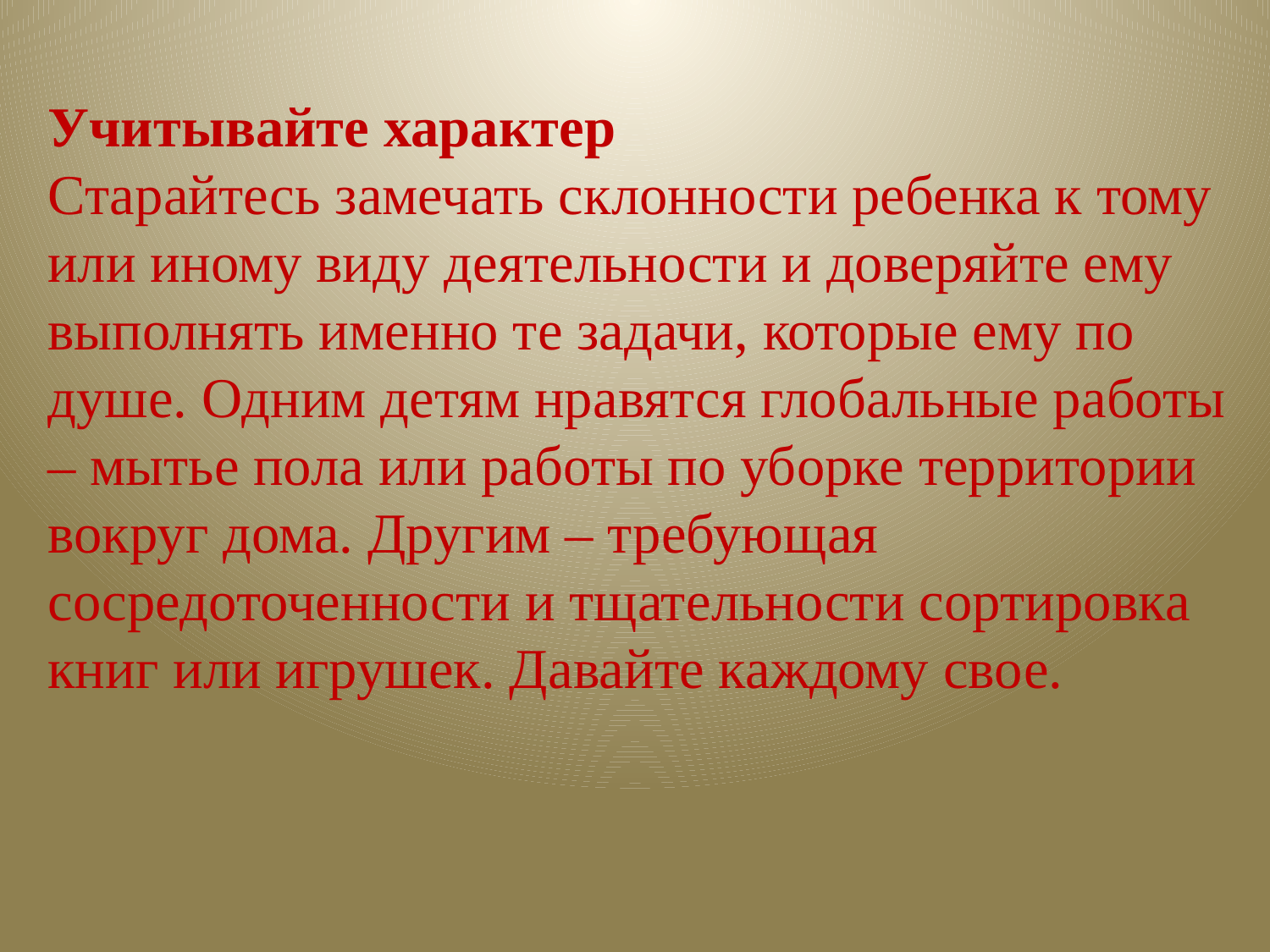

Учитывайте характер
Старайтесь замечать склонности ребенка к тому или иному виду деятельности и доверяйте ему выполнять именно те задачи, которые ему по душе. Одним детям нравятся глобальные работы – мытье пола или работы по уборке территории вокруг дома. Другим – требующая сосредоточенности и тщательности сортировка книг или игрушек. Давайте каждому свое.